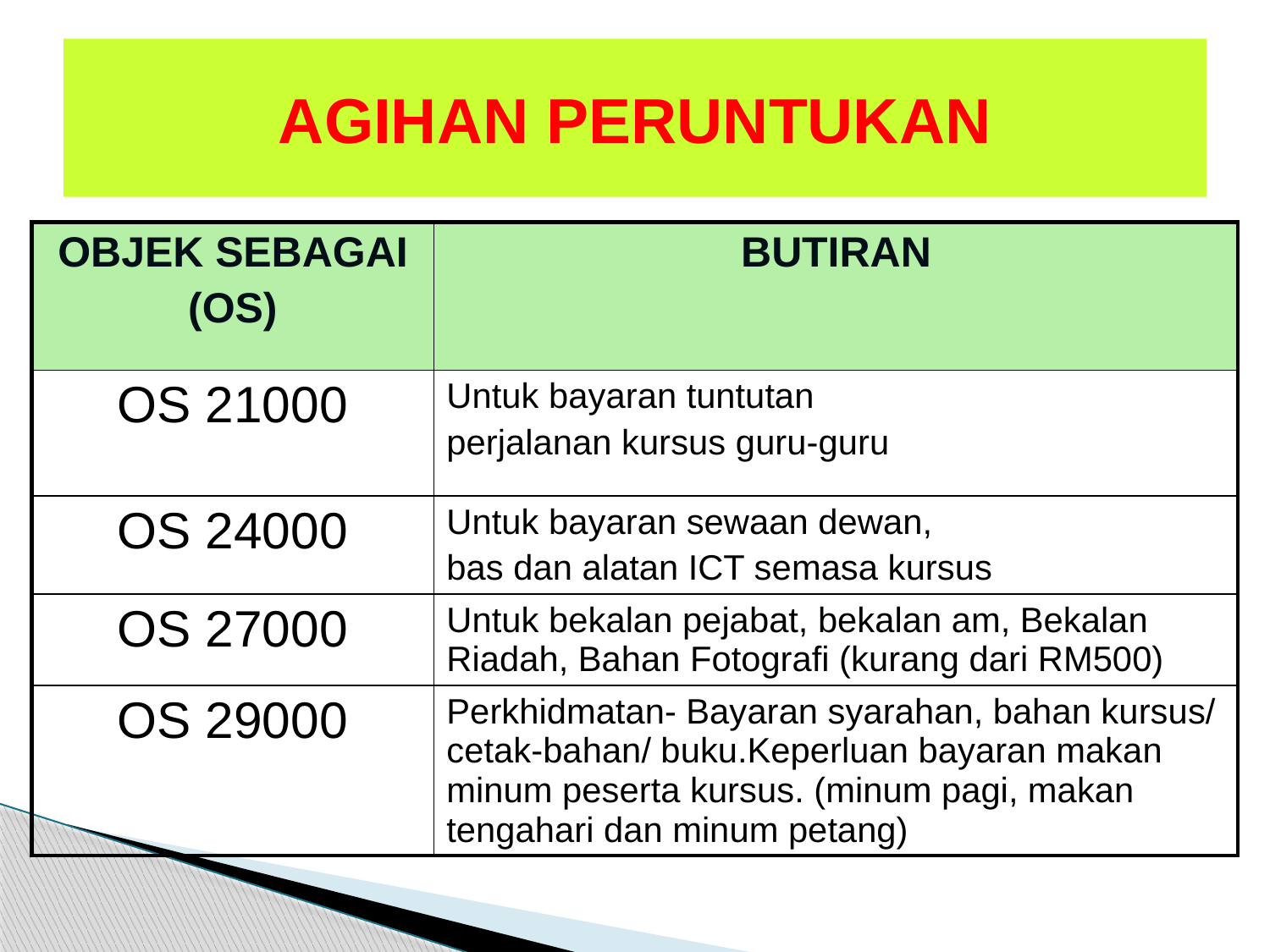

# AGIHAN PERUNTUKAN
| OBJEK SEBAGAI (OS) | BUTIRAN |
| --- | --- |
| OS 21000 | Untuk bayaran tuntutan perjalanan kursus guru-guru |
| OS 24000 | Untuk bayaran sewaan dewan, bas dan alatan ICT semasa kursus |
| OS 27000 | Untuk bekalan pejabat, bekalan am, Bekalan Riadah, Bahan Fotografi (kurang dari RM500) |
| OS 29000 | Perkhidmatan- Bayaran syarahan, bahan kursus/ cetak-bahan/ buku.Keperluan bayaran makan minum peserta kursus. (minum pagi, makan tengahari dan minum petang) |